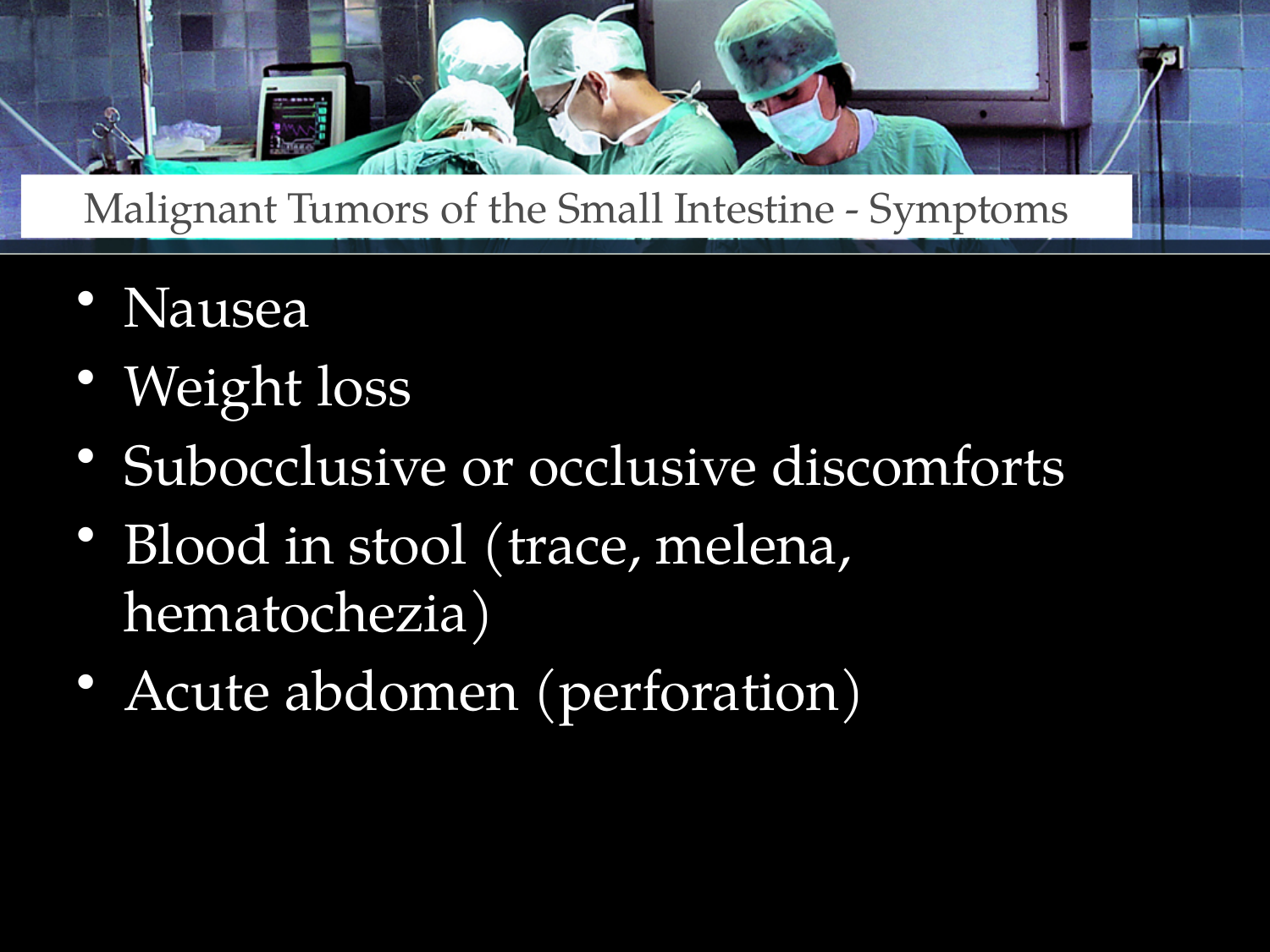

# Malignant Tumors of the Small Intestine - Symptoms
Nausea
Weight loss
Subocclusive or occlusive discomforts
Blood in stool (trace, melena, hematochezia)
Acute abdomen (perforation)